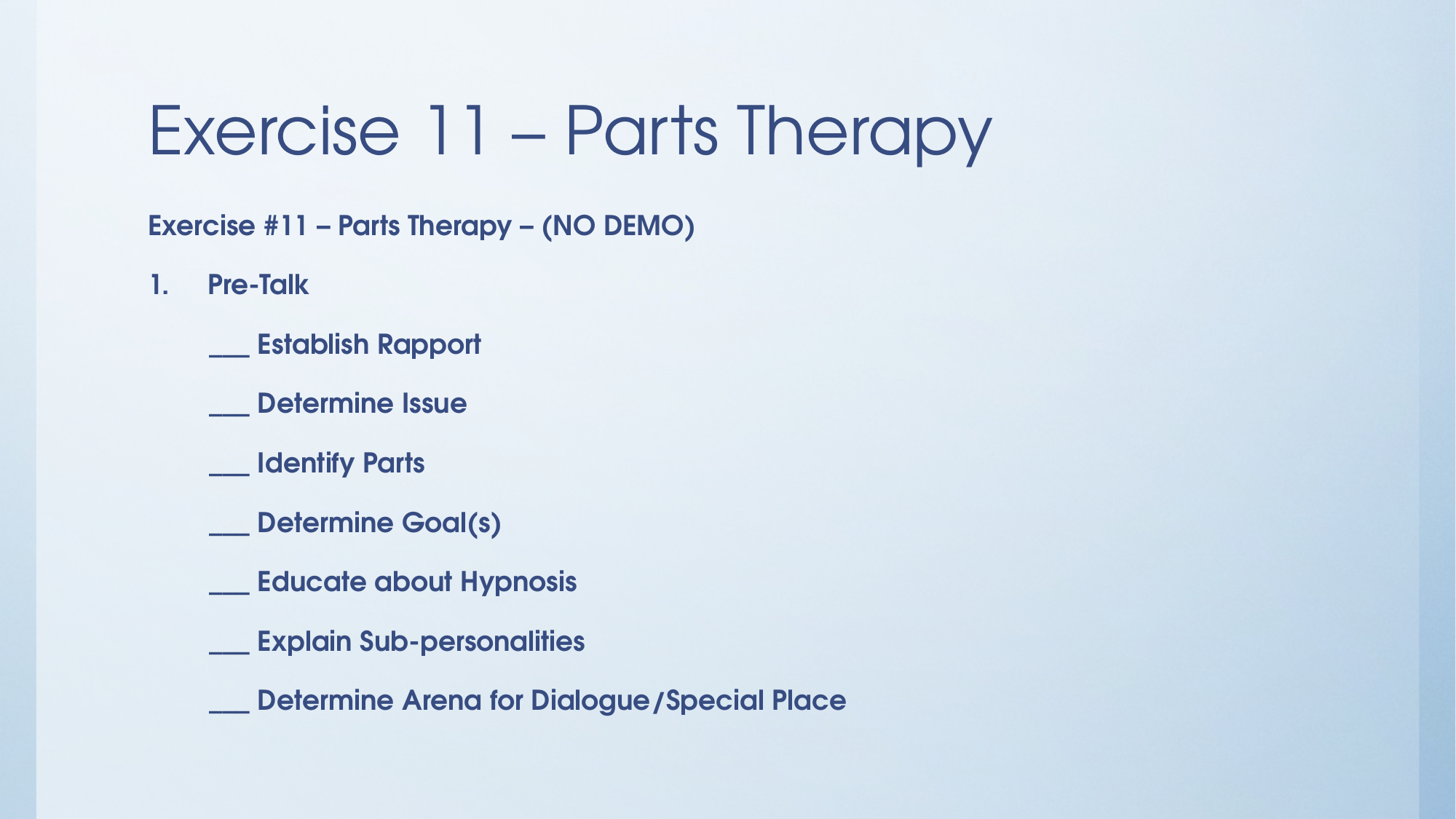

# Exercise 11 – Parts Therapy
Exercise #11 – Parts Therapy – (NO DEMO)
1.     Pre-Talk
        ___ Establish Rapport
        ___ Determine Issue
        ___ Identify Parts
        ___ Determine Goal(s)
        ___ Educate about Hypnosis
        ___ Explain Sub-personalities
        ___ Determine Arena for Dialogue/Special Place